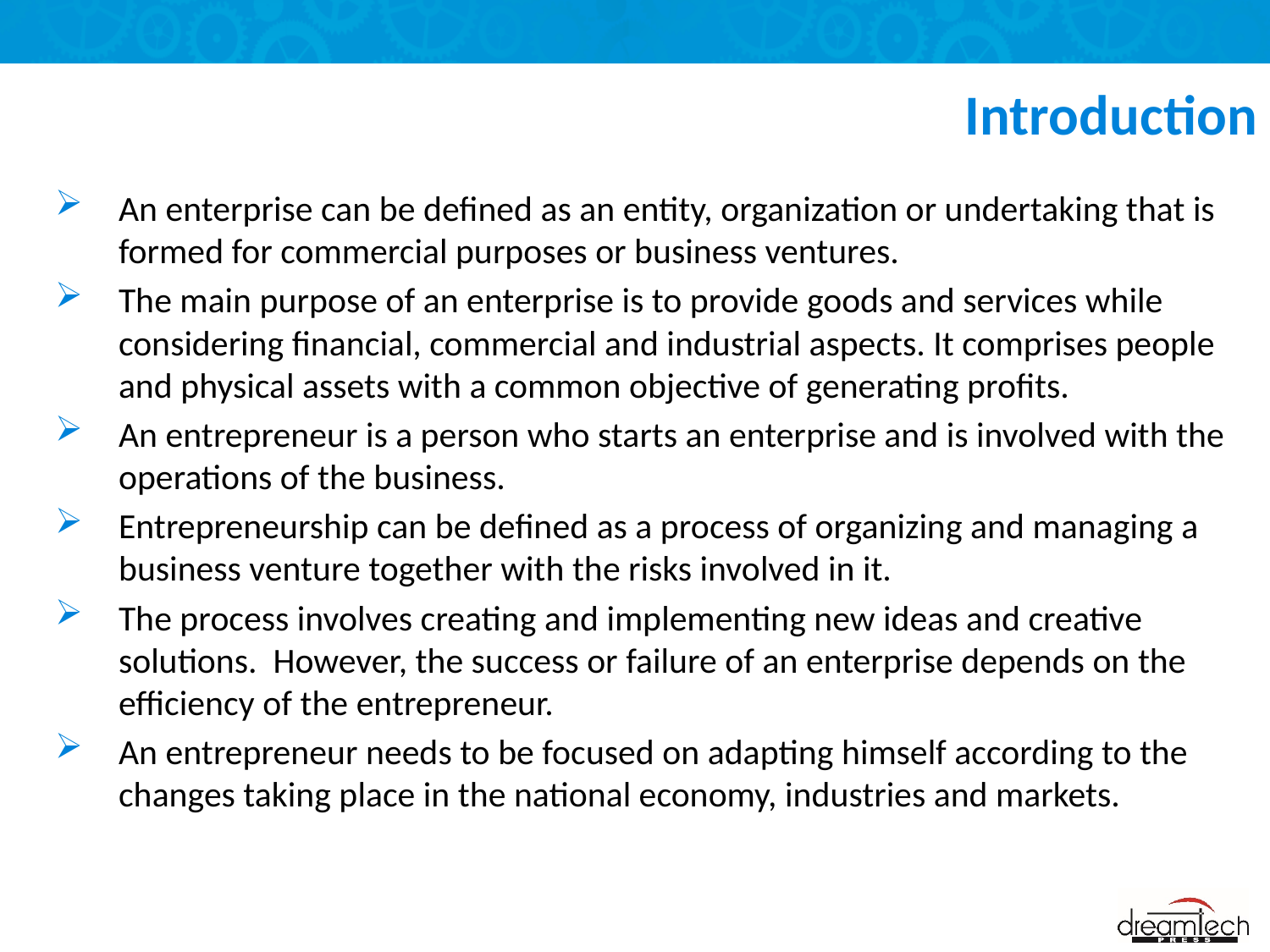

# Introduction
An enterprise can be defined as an entity, organization or undertaking that is formed for commercial purposes or business ventures.
The main purpose of an enterprise is to provide goods and services while considering financial, commercial and industrial aspects. It comprises people and physical assets with a common objective of generating profits.
An entrepreneur is a person who starts an enterprise and is involved with the operations of the business.
Entrepreneurship can be defined as a process of organizing and managing a business venture together with the risks involved in it.
The process involves creating and implementing new ideas and creative solutions.  However, the success or failure of an enterprise depends on the efficiency of the entrepreneur.
An entrepreneur needs to be focused on adapting himself according to the changes taking place in the national economy, industries and markets.